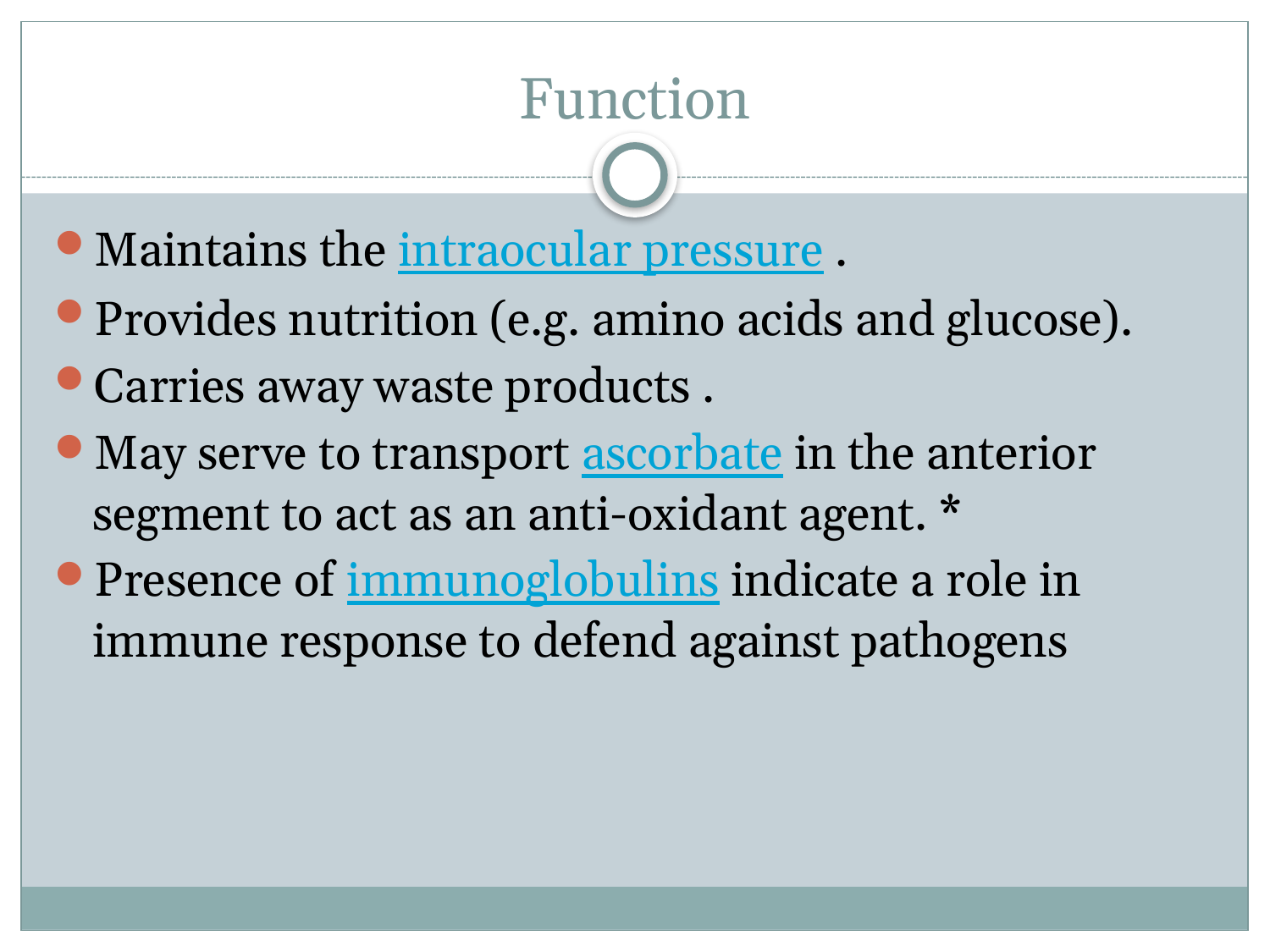

# Function
Maintains the intraocular pressure .
Provides nutrition (e.g. amino acids and glucose).
Carries away waste products .
May serve to transport ascorbate in the anterior segment to act as an anti-oxidant agent. *
Presence of immunoglobulins indicate a role in immune response to defend against pathogens